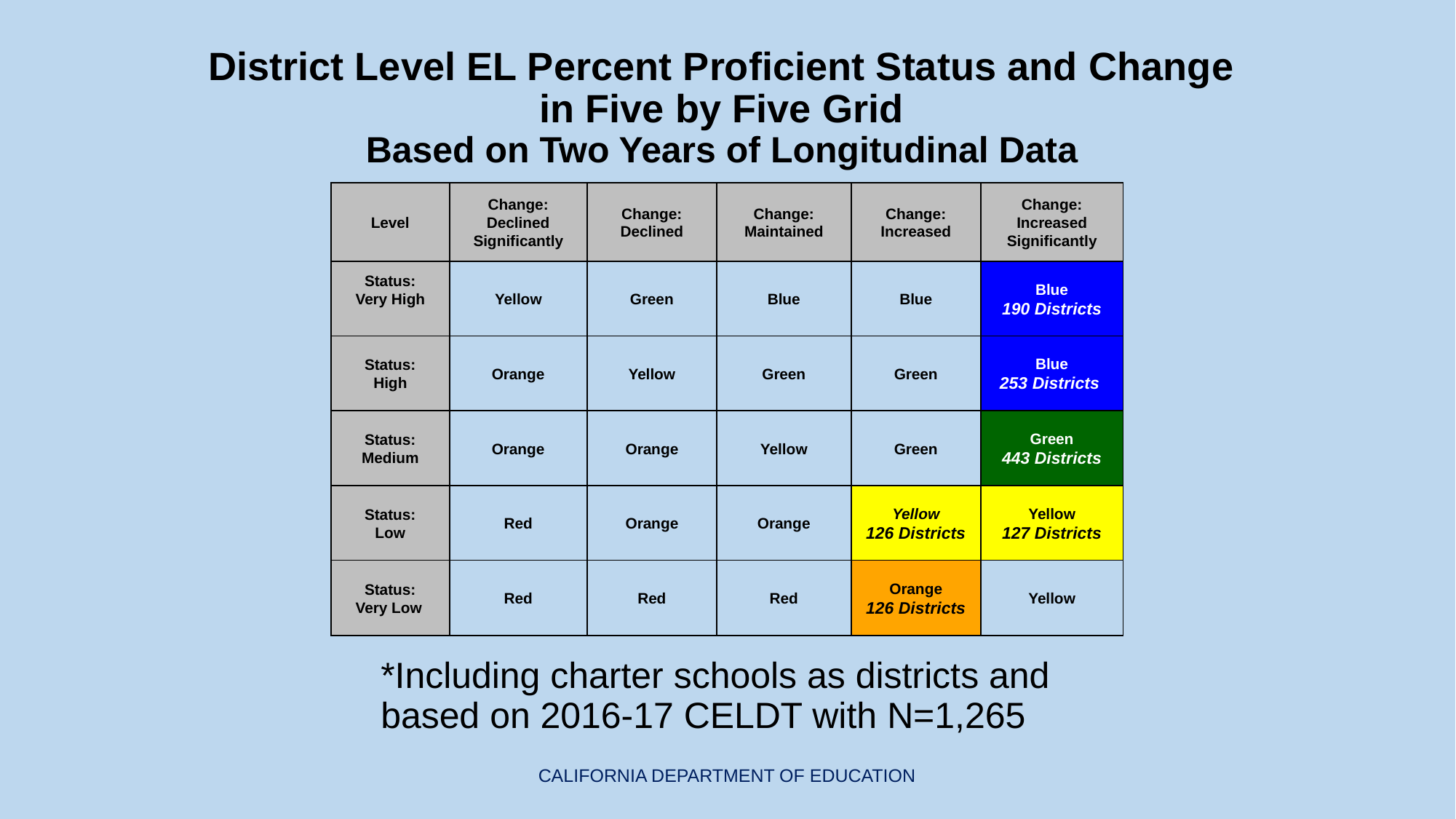

# District Level EL Percent Proficient Status and Change in Five by Five Grid Based on Two Years of Longitudinal Data
| Level | Change: Declined Significantly | Change: Declined | Change: Maintained | Change: Increased | Change: Increased Significantly |
| --- | --- | --- | --- | --- | --- |
| Status: Very High | Yellow | Green | Blue | Blue | Blue 190 Districts |
| Status: High | Orange | Yellow | Green | Green | Blue 253 Districts |
| Status: Medium | Orange | Orange | Yellow | Green | Green 443 Districts |
| Status: Low | Red | Orange | Orange | Yellow 126 Districts | Yellow 127 Districts |
| Status: Very Low | Red | Red | Red | Orange 126 Districts | Yellow |
*Including charter schools as districts and based on 2016-17 CELDT with N=1,265